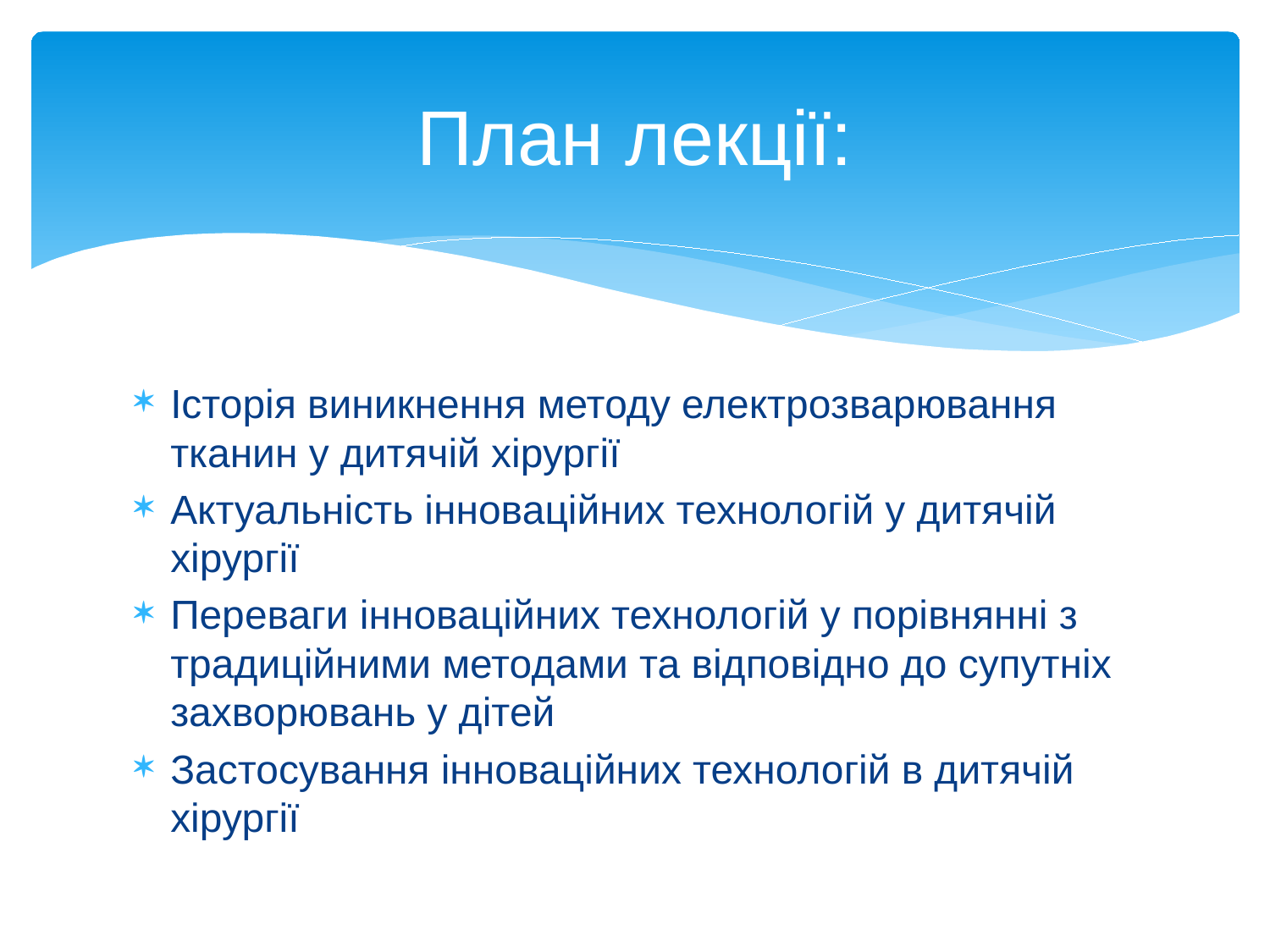

# План лекції:
Історія виникнення методу електрозварювання тканин у дитячій хірургії
Актуальність інноваційних технологій у дитячій хірургії
Переваги інноваційних технологій у порівнянні з традиційними методами та відповідно до супутніх захворювань у дітей
Застосування інноваційних технологій в дитячій хірургії